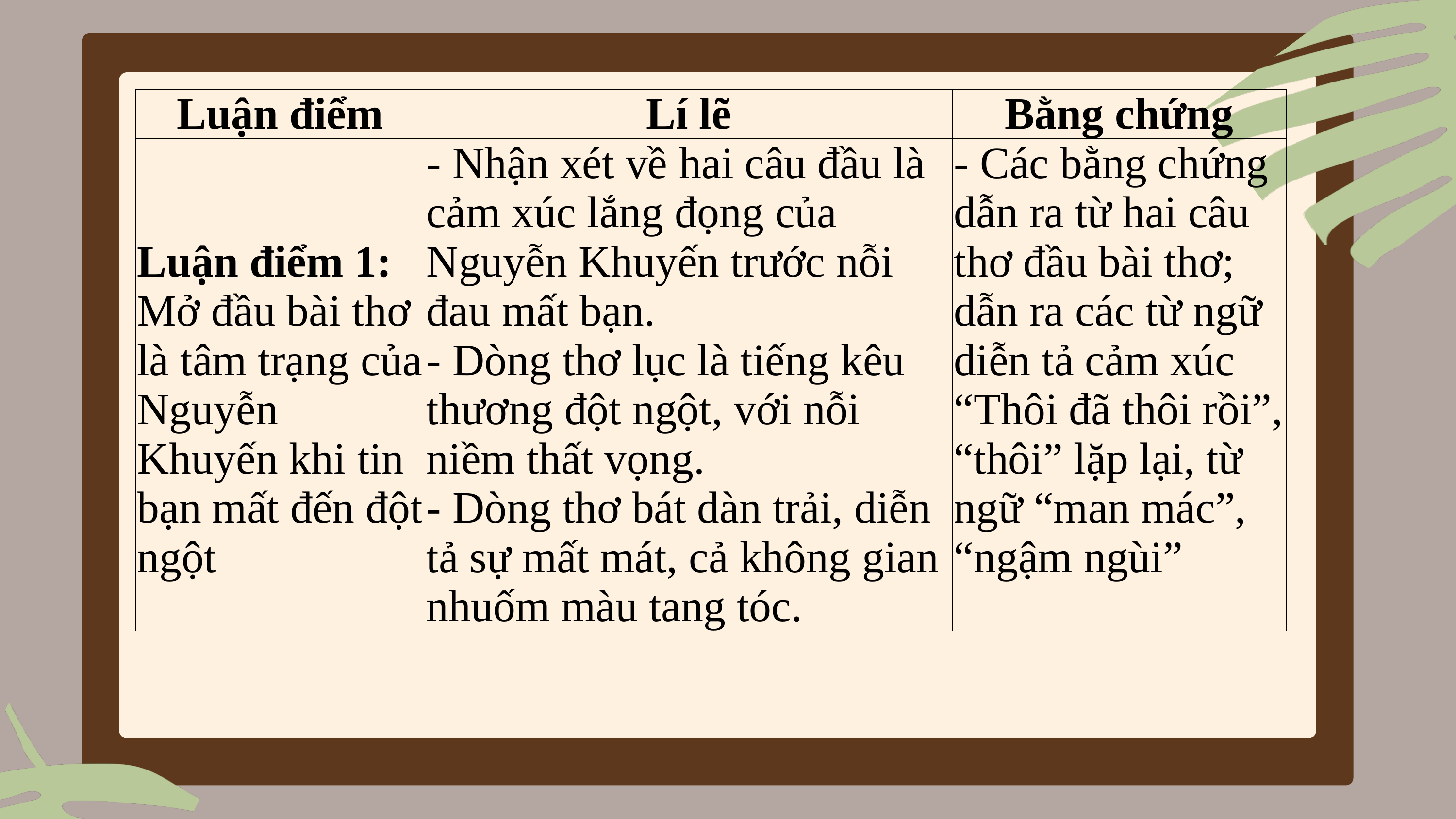

| Luận điểm | Lí lẽ | Bằng chứng |
| --- | --- | --- |
| Luận điểm 1: Mở đầu bài thơ là tâm trạng của Nguyễn Khuyến khi tin bạn mất đến đột ngột | - Nhận xét về hai câu đầu là cảm xúc lắng đọng của Nguyễn Khuyến trước nỗi đau mất bạn. - Dòng thơ lục là tiếng kêu thương đột ngột, với nỗi niềm thất vọng. - Dòng thơ bát dàn trải, diễn tả sự mất mát, cả không gian nhuốm màu tang tóc. | - Các bằng chứng dẫn ra từ hai câu thơ đầu bài thơ; dẫn ra các từ ngữ diễn tả cảm xúc “Thôi đã thôi rồi”, “thôi” lặp lại, từ ngữ “man mác”, “ngậm ngùi” |